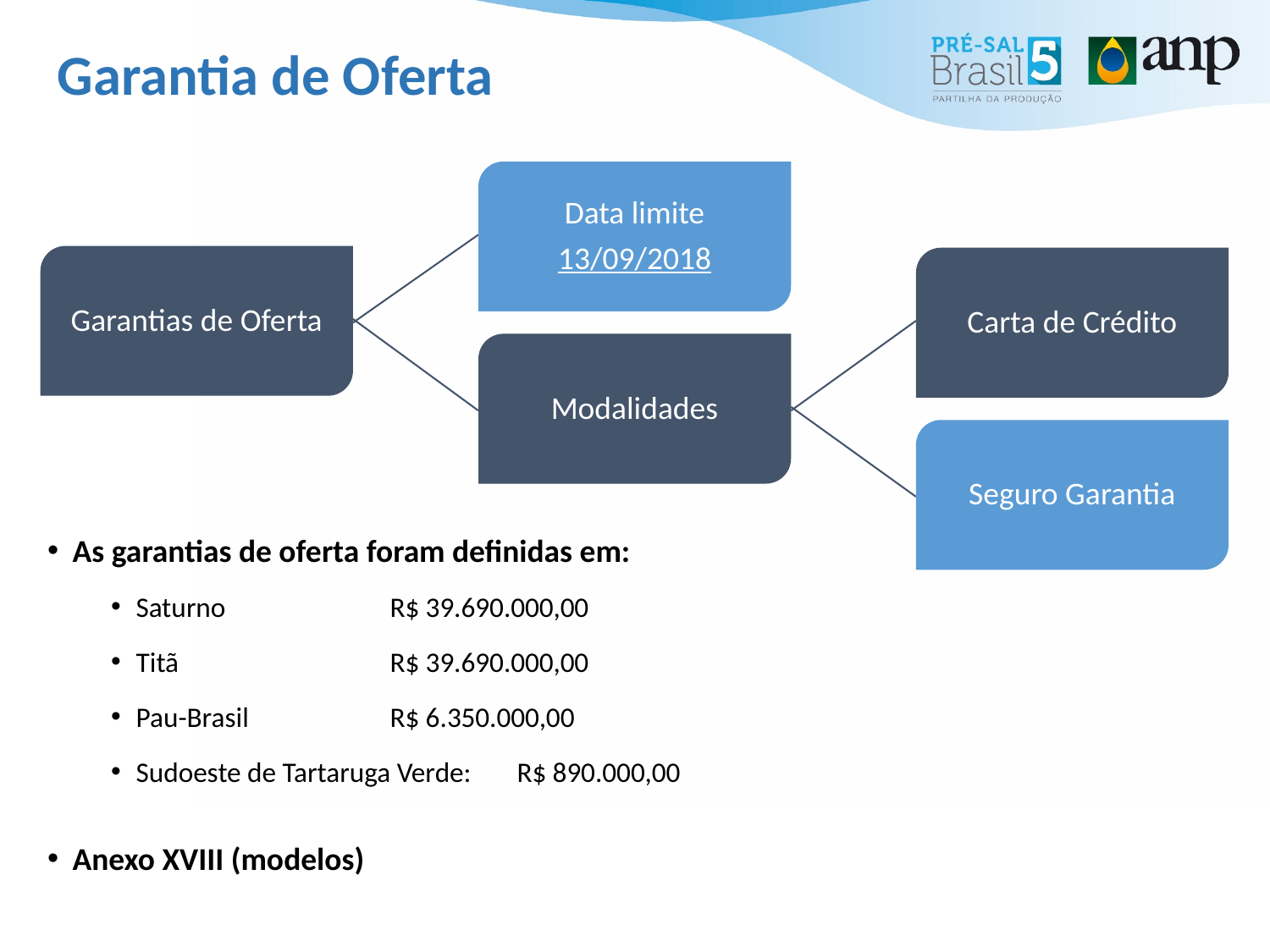

# Garantia de Oferta

Garantias de Oferta

Data limite
13/09/2018

Modalidades

Carta de Crédito

Seguro Garantia

As garantias de oferta foram definidas em:
Saturno		R$ 39.690.000,00
Titã		R$ 39.690.000,00
Pau-Brasil		R$ 6.350.000,00
Sudoeste de Tartaruga Verde: 	R$ 890.000,00

Anexo XVIII (modelos)